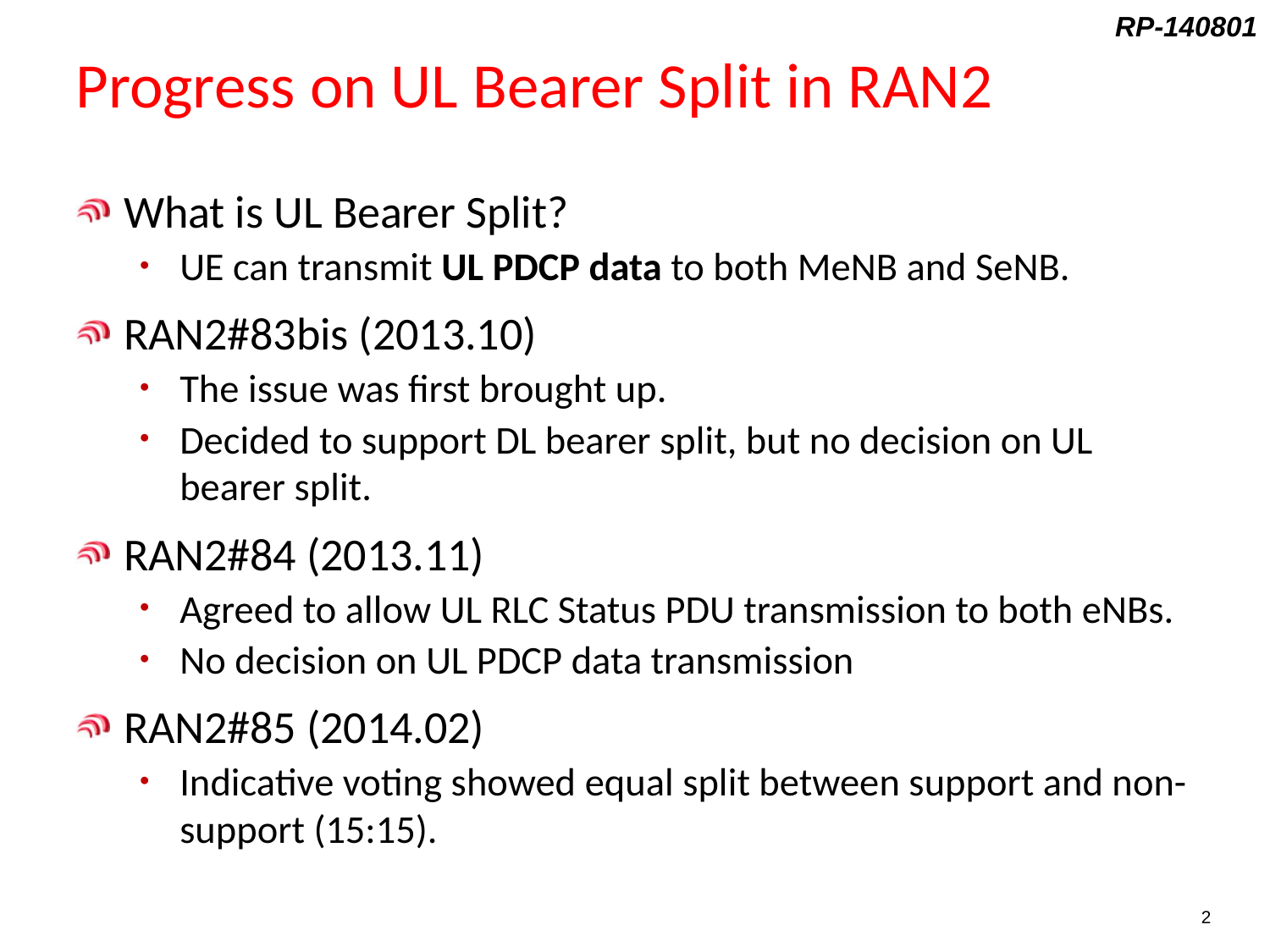

# Progress on UL Bearer Split in RAN2
What is UL Bearer Split?
UE can transmit UL PDCP data to both MeNB and SeNB.
RAN2#83bis (2013.10)
The issue was first brought up.
Decided to support DL bearer split, but no decision on UL bearer split.
RAN2#84 (2013.11)
Agreed to allow UL RLC Status PDU transmission to both eNBs.
No decision on UL PDCP data transmission
RAN2#85 (2014.02)
Indicative voting showed equal split between support and non-support (15:15).
2